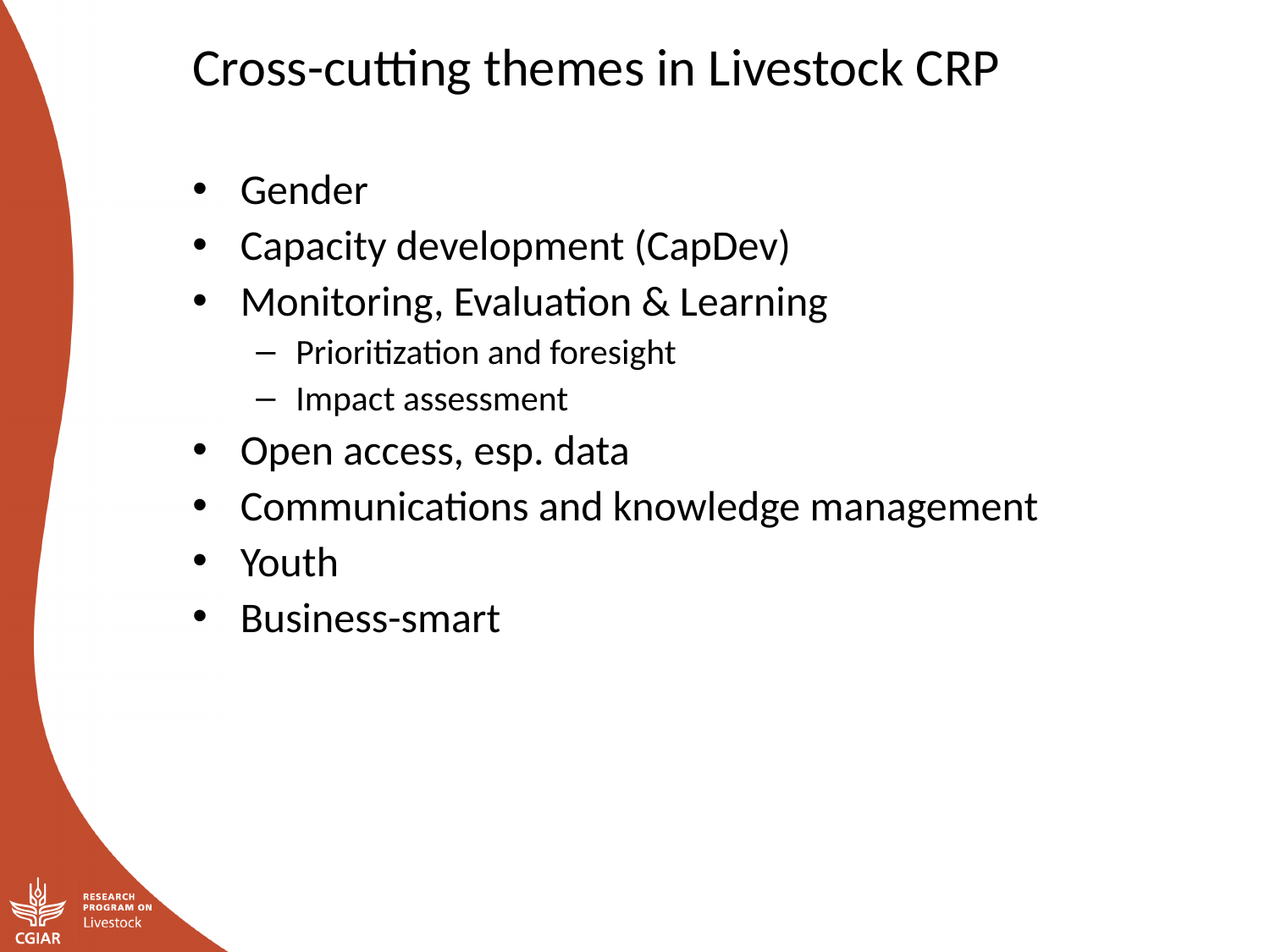

Cross-cutting themes in Livestock CRP
Gender
Capacity development (CapDev)
Monitoring, Evaluation & Learning
Prioritization and foresight
Impact assessment
Open access, esp. data
Communications and knowledge management
Youth
Business-smart